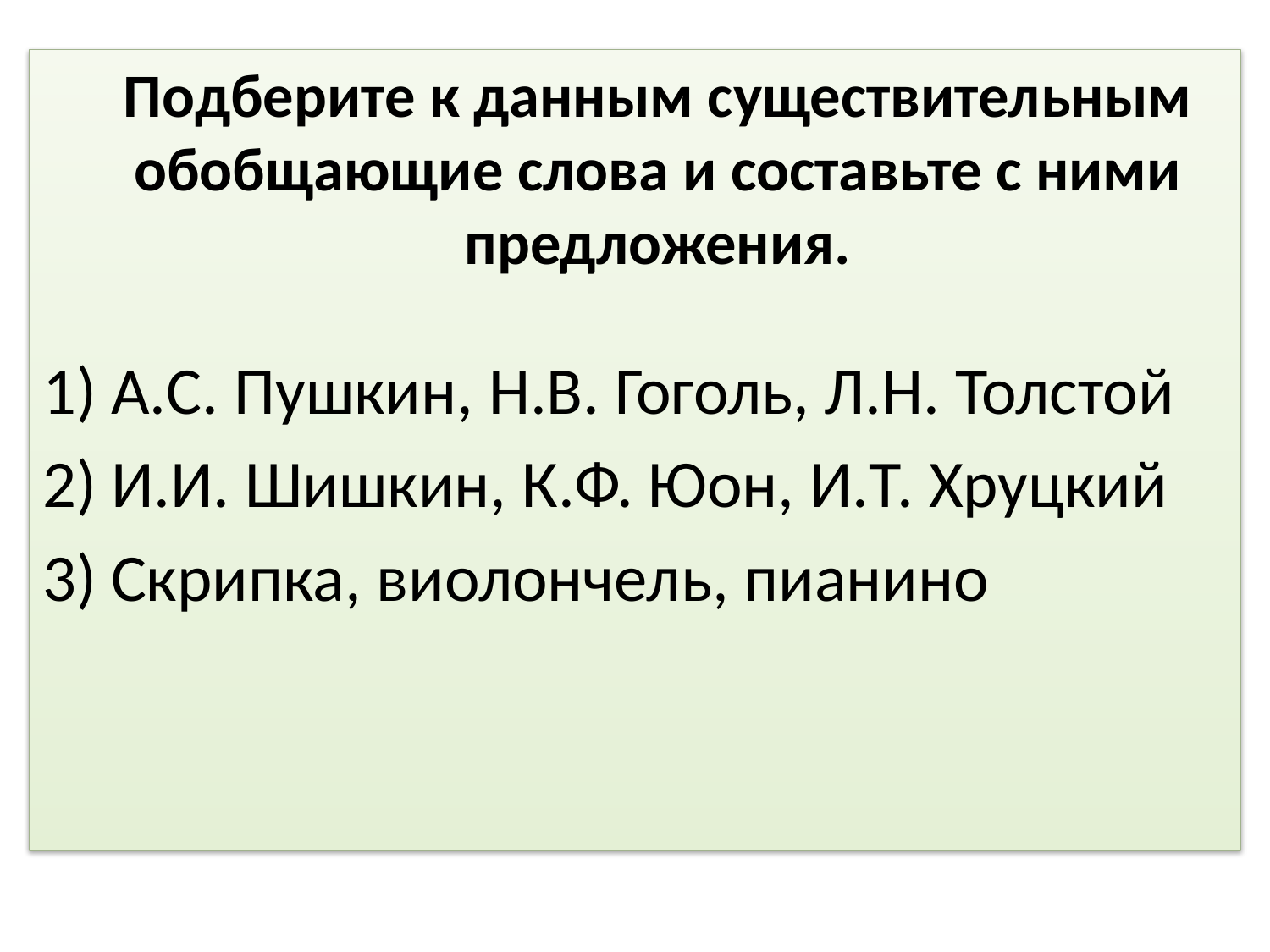

Подберите к данным существительным обобщающие слова и составьте с ними предложения.

А.С. Пушкин, Н.В. Гоголь, Л.Н. Толстой
И.И. Шишкин, К.Ф. Юон, И.Т. Хруцкий
Скрипка, виолончель, пианино